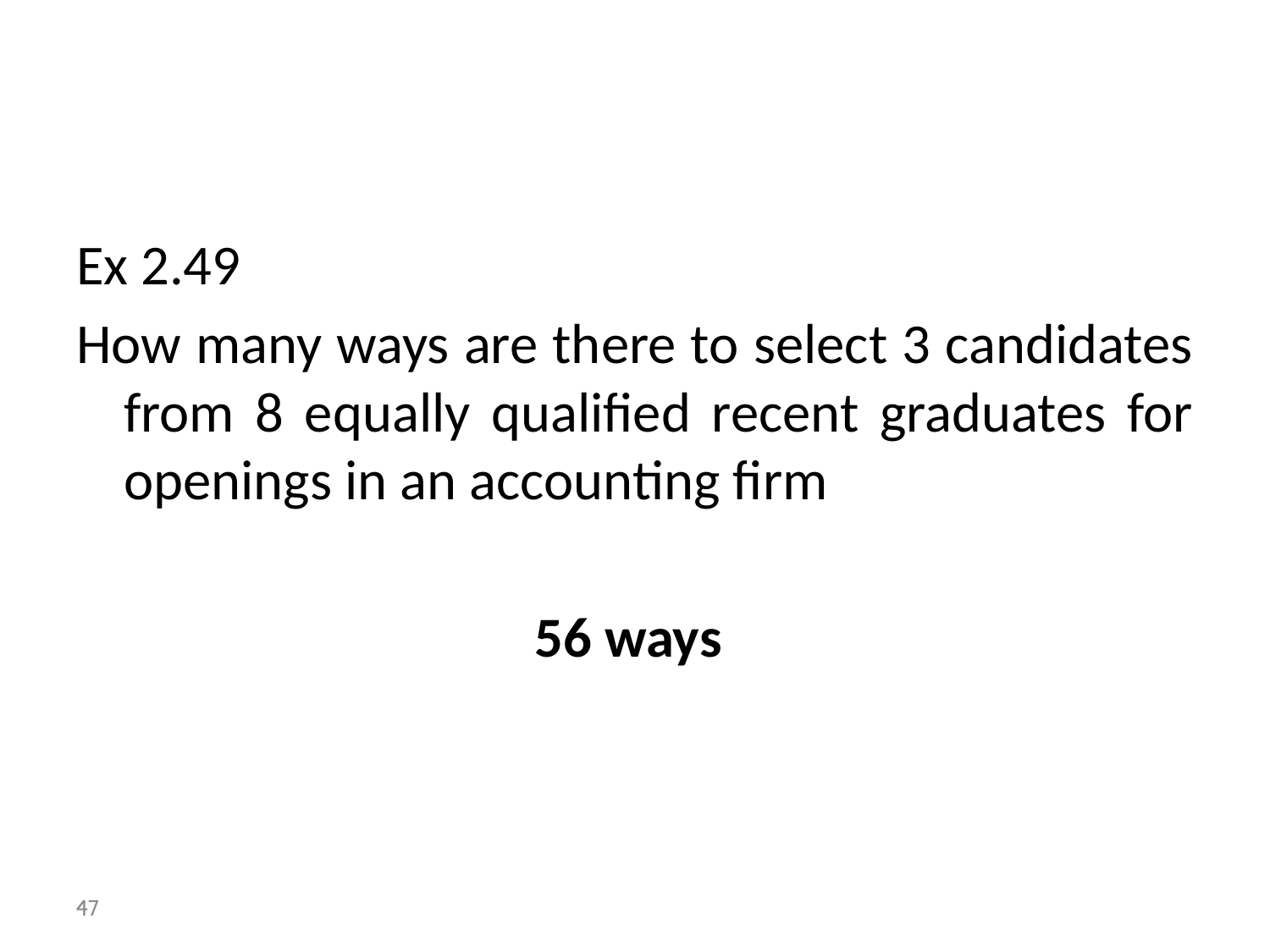

#
Ex 2.49
How many ways are there to select 3 candidates from 8 equally qualified recent graduates for openings in an accounting firm

56 ways
47